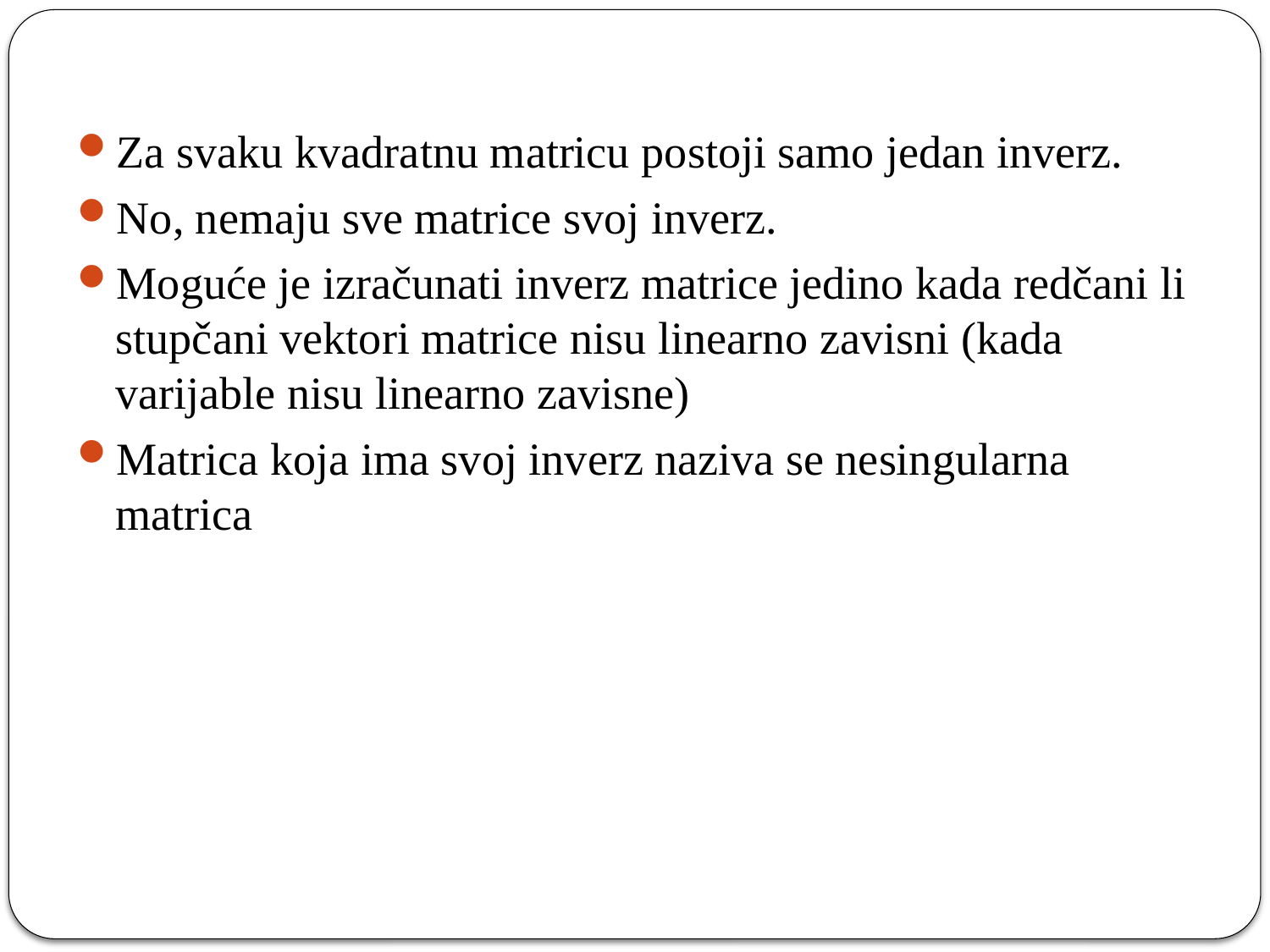

Za svaku kvadratnu matricu postoji samo jedan inverz.
No, nemaju sve matrice svoj inverz.
Moguće je izračunati inverz matrice jedino kada redčani li stupčani vektori matrice nisu linearno zavisni (kada varijable nisu linearno zavisne)
Matrica koja ima svoj inverz naziva se nesingularna matrica